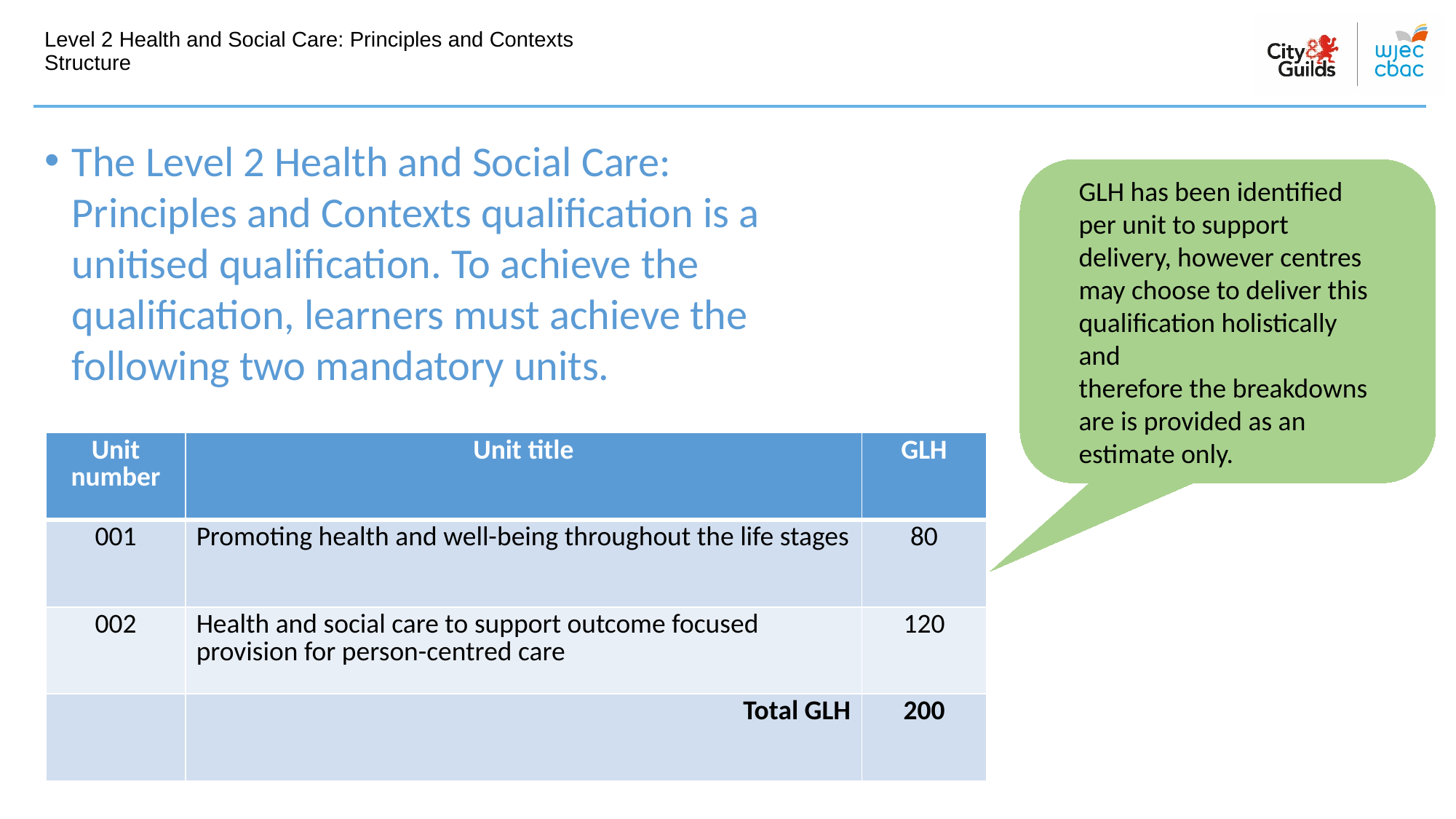

# Level 2 Health and Social Care: Principles and Contexts Structure
The Level 2 Health and Social Care: Principles and Contexts qualification is a unitised qualification. To achieve the qualification, learners must achieve the following two mandatory units.

GLH has been identified per unit to support delivery, however centres may choose to deliver this qualification holistically and
therefore the breakdowns are is provided as an estimate only.
| Unit number | Unit title | GLH |
| --- | --- | --- |
| 001 | Promoting health and well-being throughout the life stages | 80 |
| 002 | Health and social care to support outcome focused provision for person-centred care | 120 |
|  | Total GLH | 200 |